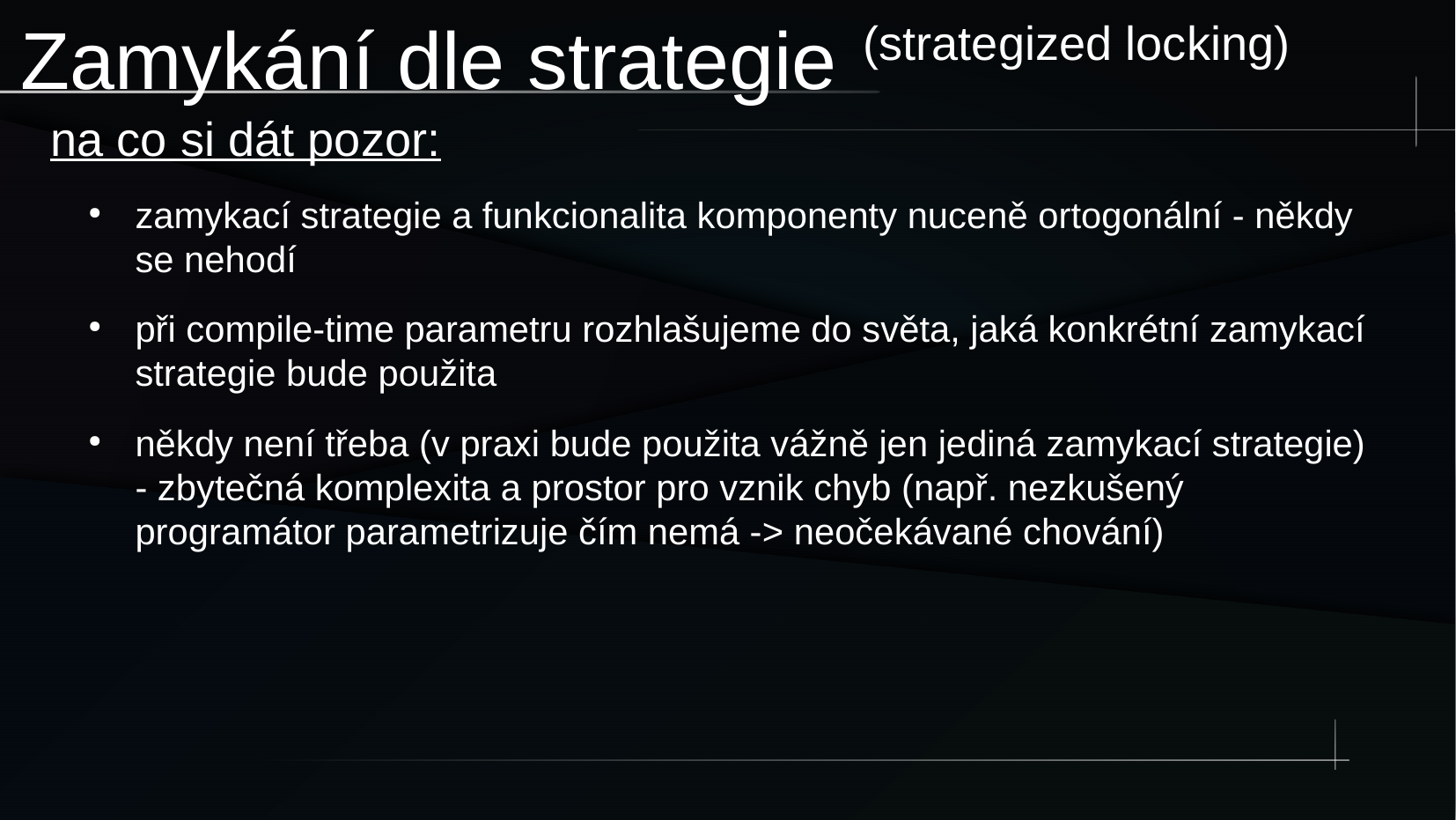

Zamykání dle strategie
(strategized locking)
na co si dát pozor:
zamykací strategie a funkcionalita komponenty nuceně ortogonální - někdy se nehodí
při compile-time parametru rozhlašujeme do světa, jaká konkrétní zamykací strategie bude použita
někdy není třeba (v praxi bude použita vážně jen jediná zamykací strategie) - zbytečná komplexita a prostor pro vznik chyb (např. nezkušený programátor parametrizuje čím nemá -> neočekávané chování)